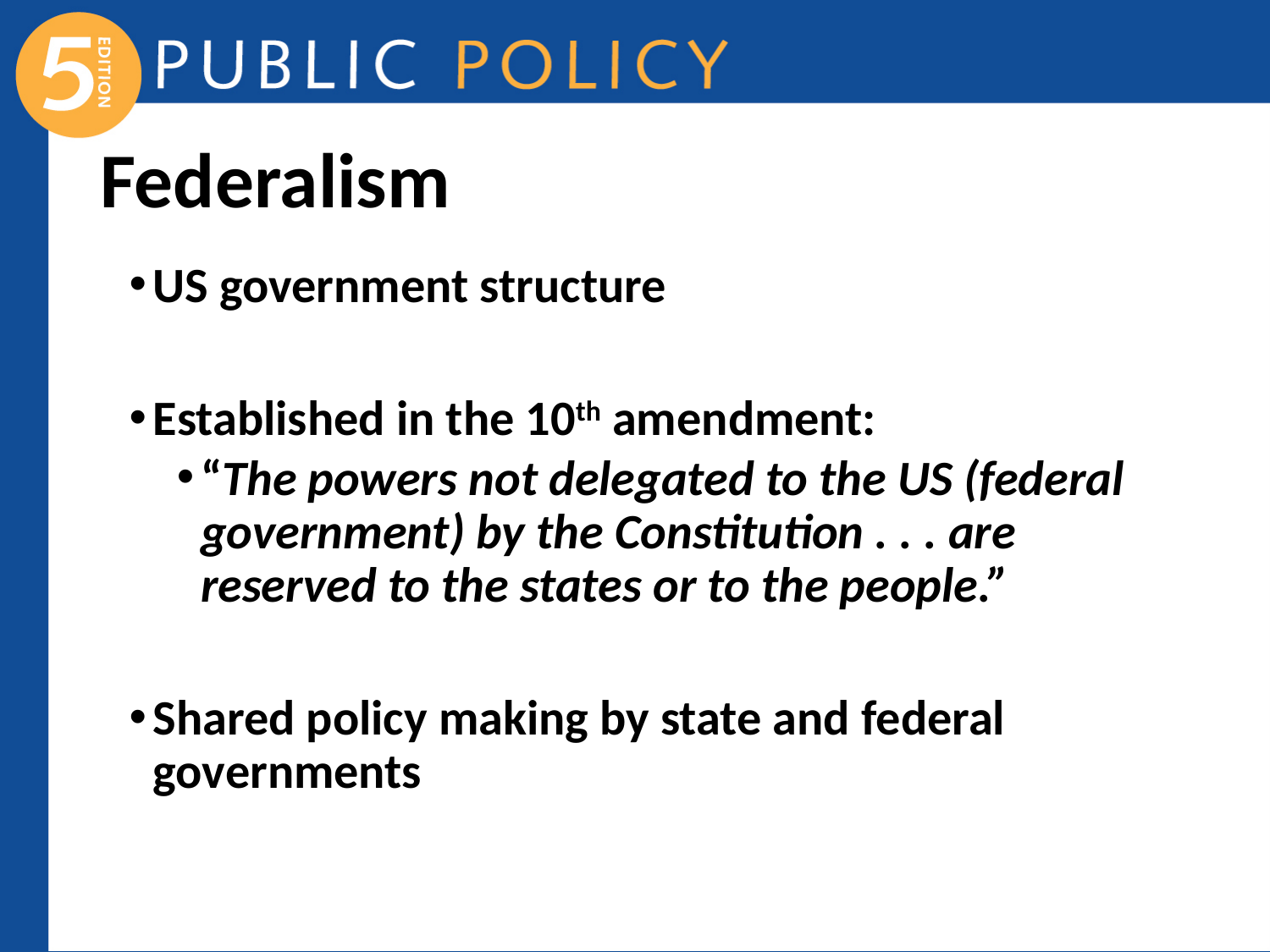

# Federalism
US government structure

Established in the 10th amendment:
“The powers not delegated to the US (federal government) by the Constitution . . . are reserved to the states or to the people.”

Shared policy making by state and federal governments